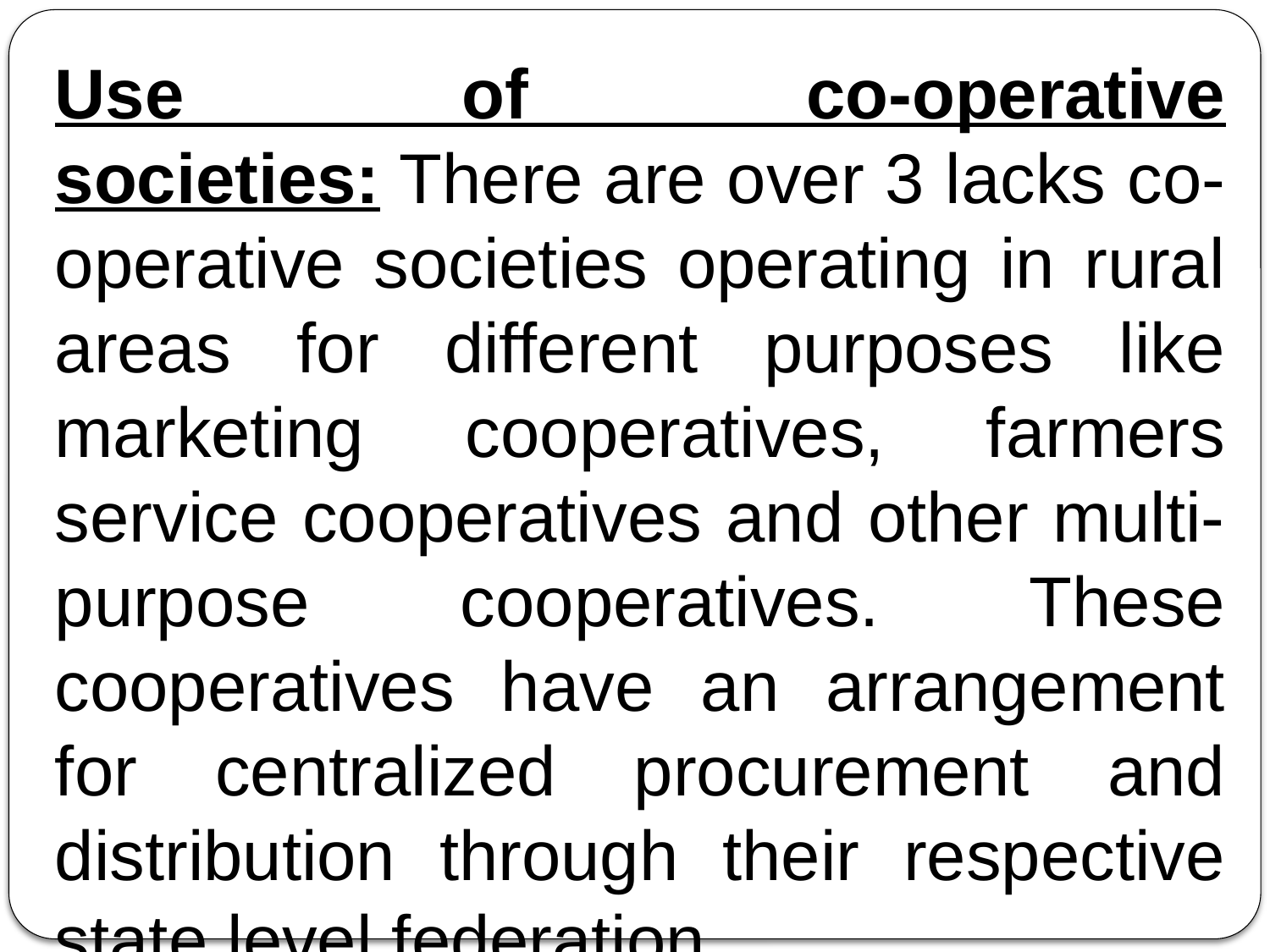

Use of co-operative societies: There are over 3 lacks co-operative societies operating in rural areas for different purposes like marketing cooperatives, farmers service cooperatives and other multi-purpose cooperatives. These cooperatives have an arrangement for centralized procurement and distribution through their respective state level federation.